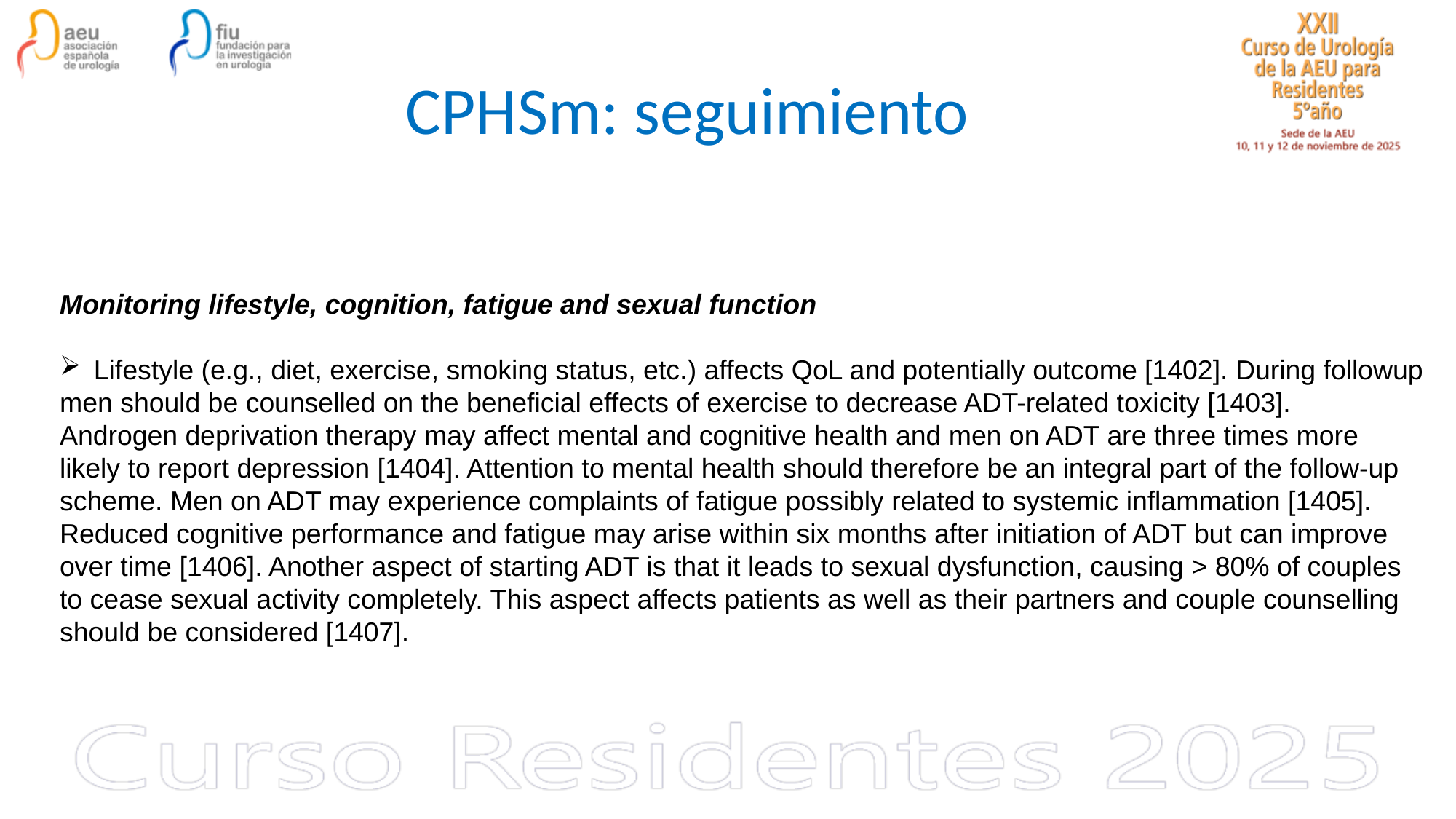

# CPHSm: seguimiento
Monitoring lifestyle, cognition, fatigue and sexual function

Lifestyle (e.g., diet, exercise, smoking status, etc.) affects QoL and potentially outcome [1402]. During followup
men should be counselled on the beneficial effects of exercise to decrease ADT-related toxicity [1403].
Androgen deprivation therapy may affect mental and cognitive health and men on ADT are three times more
likely to report depression [1404]. Attention to mental health should therefore be an integral part of the follow-up
scheme. Men on ADT may experience complaints of fatigue possibly related to systemic inflammation [1405].
Reduced cognitive performance and fatigue may arise within six months after initiation of ADT but can improve
over time [1406]. Another aspect of starting ADT is that it leads to sexual dysfunction, causing > 80% of couples
to cease sexual activity completely. This aspect affects patients as well as their partners and couple counselling
should be considered [1407].